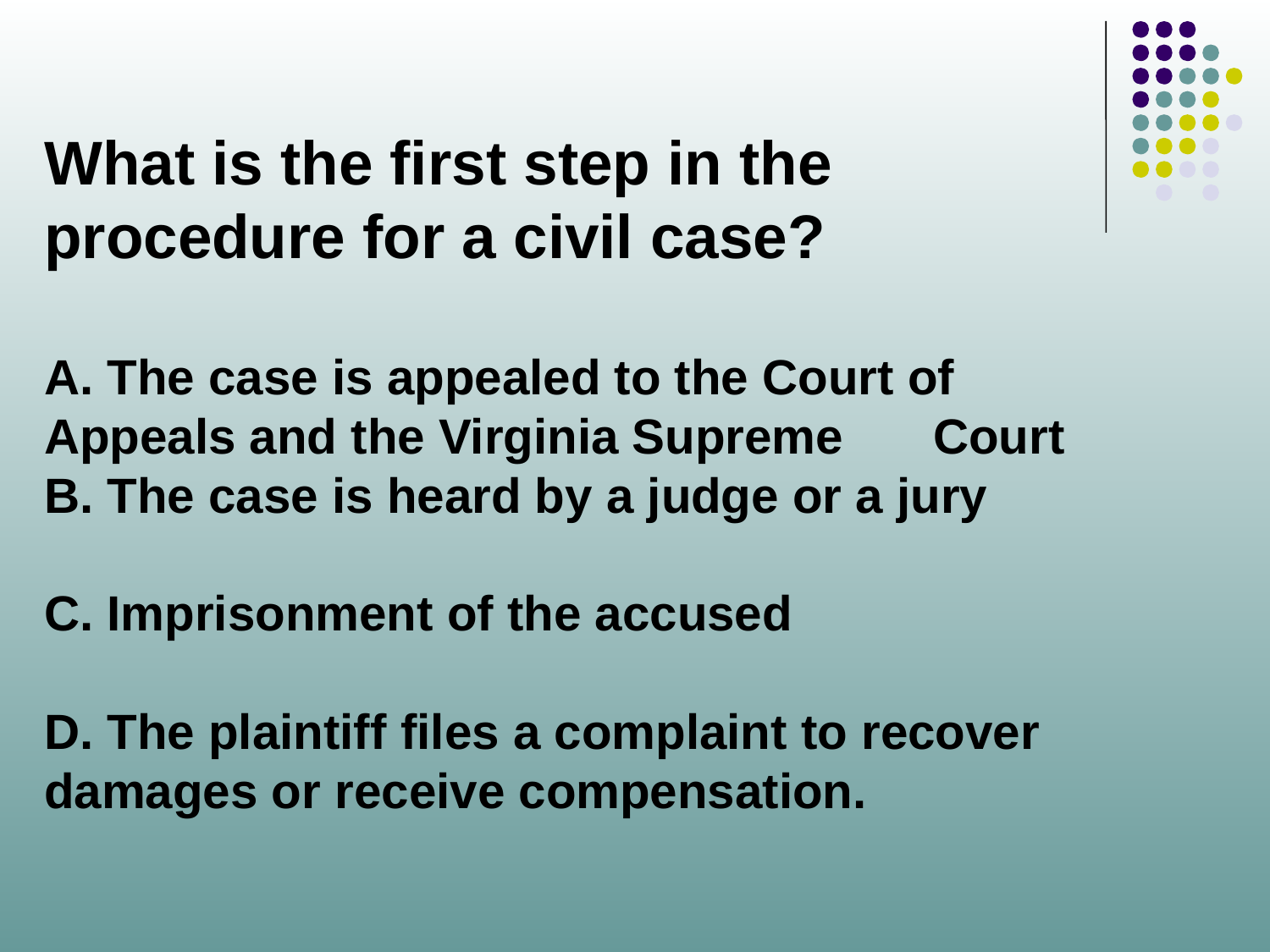

What is the first step in the procedure for a civil case?
A. The case is appealed to the Court of 	Appeals and the Virginia Supreme 	Court
B. The case is heard by a judge or a jury
C. Imprisonment of the accused
D. The plaintiff files a complaint to recover 	damages or receive compensation.